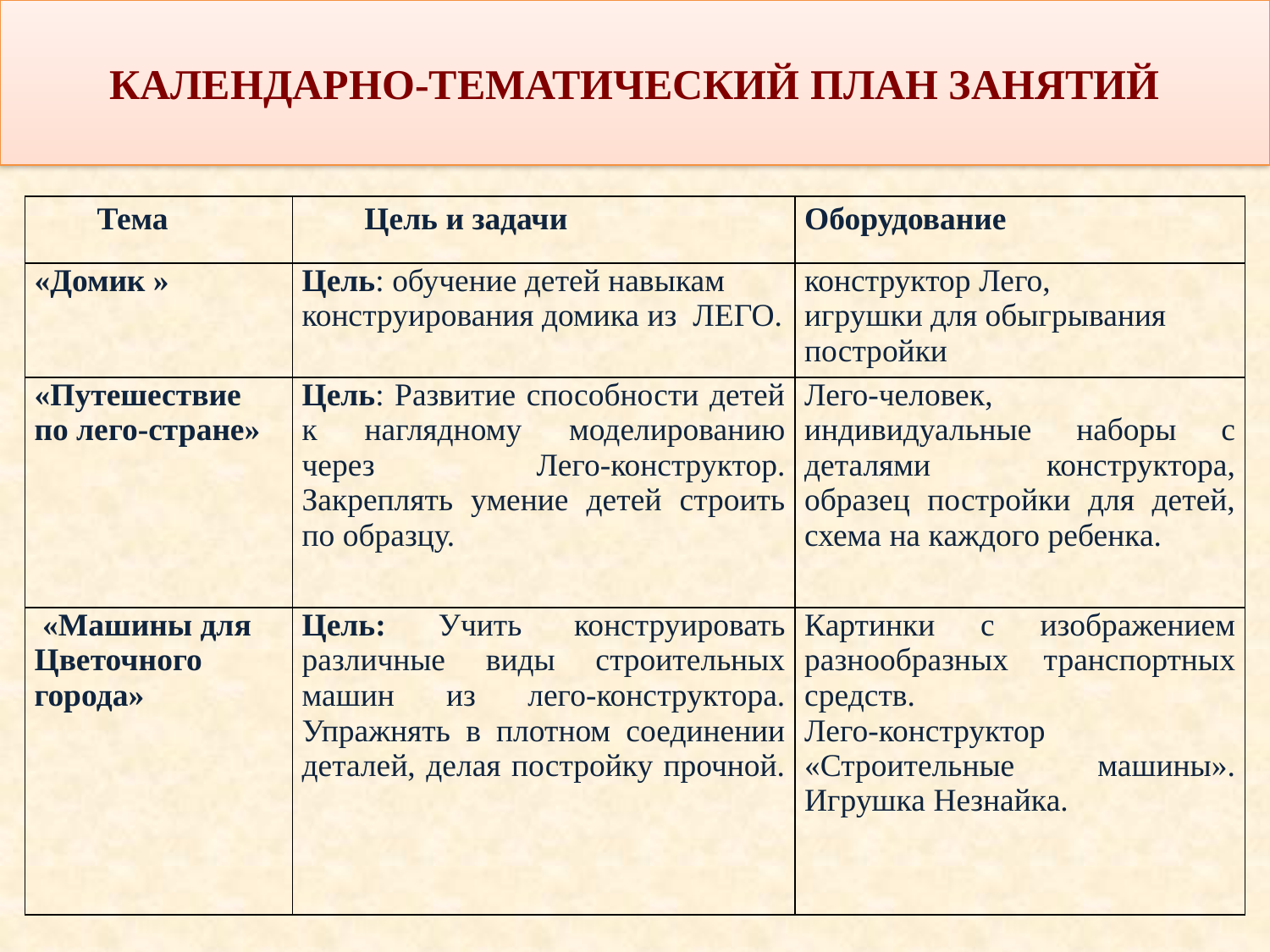

КАЛЕНДАРНО-ТЕМАТИЧЕСКИЙ ПЛАН ЗАНЯТИЙ

| Тема | Цель и задачи | Оборудование |
| --- | --- | --- |
| «Домик » | Цель: обучение детей навыкам конструирования домика из ЛЕГО. | конструктор Лего, игрушки для обыгрывания постройки |
| «Путешествие по лего-стране» | Цель: Развитие способности детей к наглядному моделированию через Лего-конструктор. Закреплять умение детей строить по образцу. | Лего-человек, индивидуальные наборы с деталями конструктора, образец постройки для детей, схема на каждого ребенка. |
| «Машины для Цветочного города» | Цель: Учить конструировать различные виды строительных машин из лего-конструктора. Упражнять в плотном соединении деталей, делая постройку прочной. | Картинки с изображением разнообразных транспортных средств. Лего-конструктор «Строительные машины». Игрушка Незнайка. |